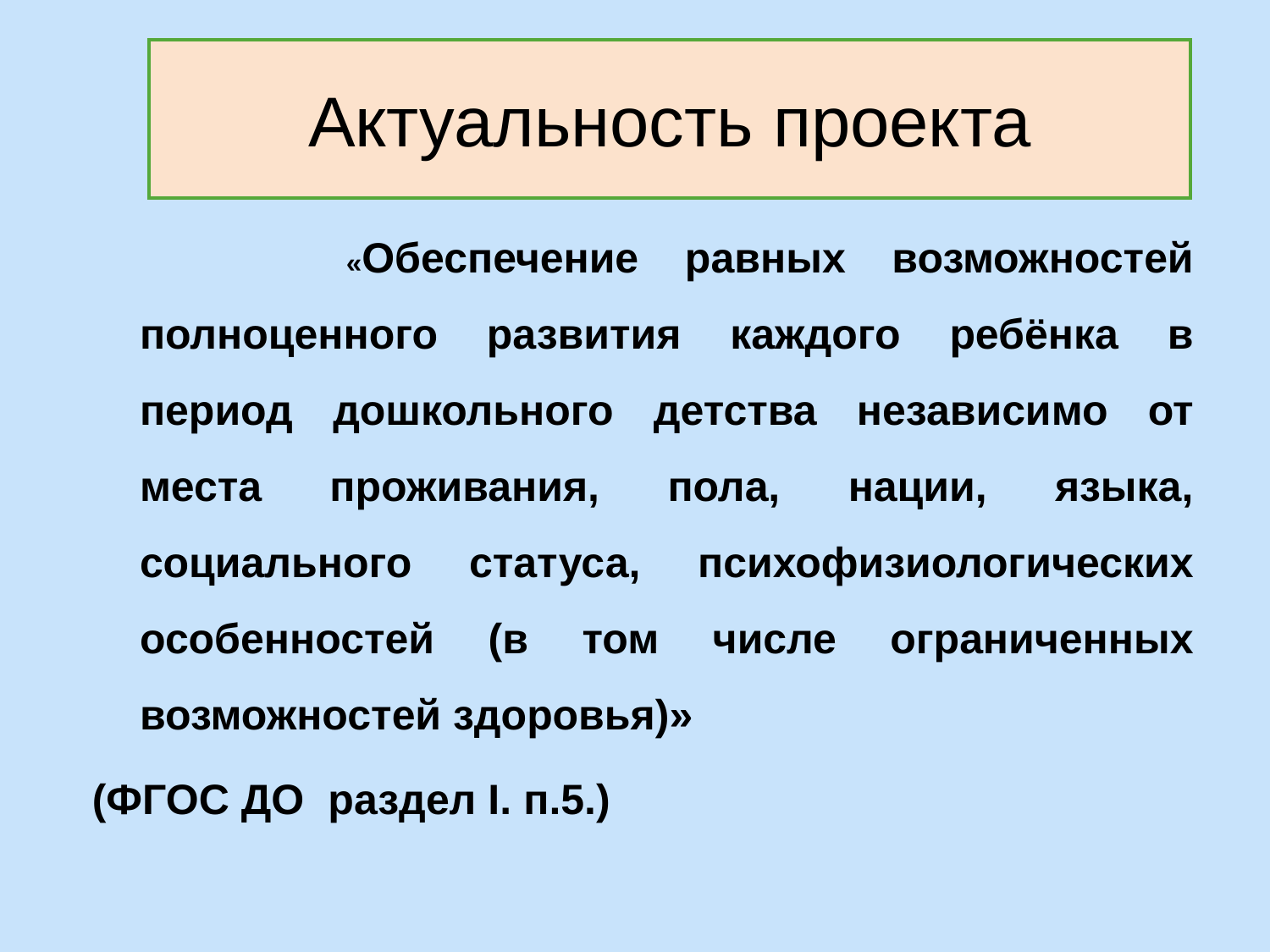

Актуальность проекта

Актуальность  проекта:
      «Обеспечение равных возможностей полноценного развития каждого ребёнка в период дошкольного детства независимо от места проживания, пола, нации, языка, социального статуса, психофизиологических особенностей (в том числе ограниченных возможностей здоровья)»
(ФГОС ДО  раздел I. п.5.)